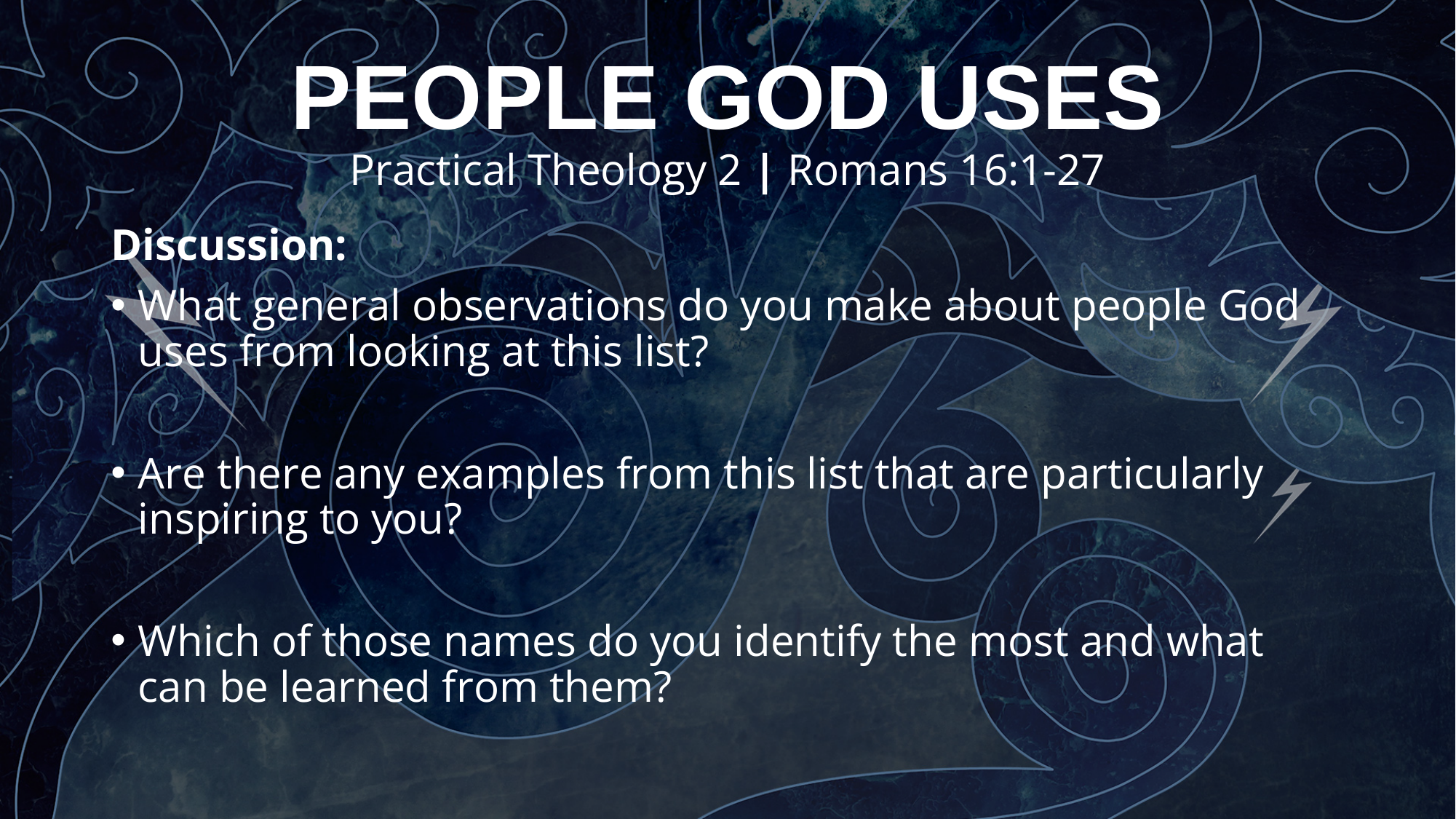

# PEOPLE GOD USES Practical Theology 2 | Romans 16:1-27
Discussion:
What general observations do you make about people God uses from looking at this list?

Are there any examples from this list that are particularly inspiring to you?

Which of those names do you identify the most and what can be learned from them?